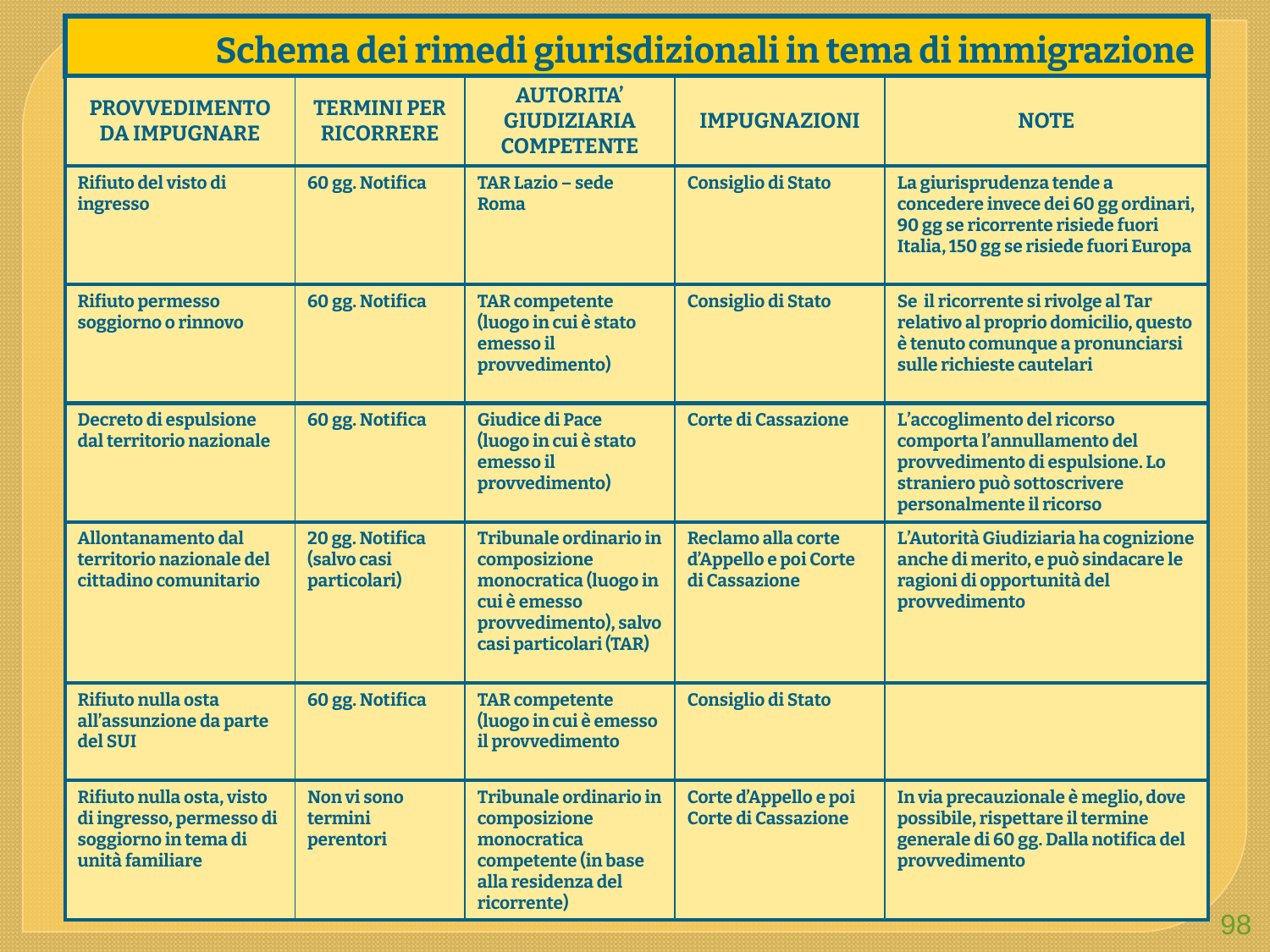

Schema dei rimedi giurisdizionali in tema di immigrazione
| PROVVEDIMENTO DA IMPUGNARE | TERMINI PER RICORRERE | AUTORITA’ GIUDIZIARIA COMPETENTE | IMPUGNAZIONI | NOTE |
| --- | --- | --- | --- | --- |
| Rifiuto del visto di ingresso | 60 gg. Notifica | TAR Lazio – sede Roma | Consiglio di Stato | La giurisprudenza tende a concedere invece dei 60 gg ordinari, 90 gg se ricorrente risiede fuori Italia, 150 gg se risiede fuori Europa |
| Rifiuto permesso soggiorno o rinnovo | 60 gg. Notifica | TAR competente (luogo in cui è stato emesso il provvedimento) | Consiglio di Stato | Se il ricorrente si rivolge al Tar relativo al proprio domicilio, questo è tenuto comunque a pronunciarsi sulle richieste cautelari |
| Decreto di espulsione dal territorio nazionale | 60 gg. Notifica | Giudice di Pace (luogo in cui è stato emesso il provvedimento) | Corte di Cassazione | L’accoglimento del ricorso comporta l’annullamento del provvedimento di espulsione. Lo straniero può sottoscrivere personalmente il ricorso |
| Allontanamento dal territorio nazionale del cittadino comunitario | 20 gg. Notifica (salvo casi particolari) | Tribunale ordinario in composizione monocratica (luogo in cui è emesso provvedimento), salvo casi particolari (TAR) | Reclamo alla corte d’Appello e poi Corte di Cassazione | L’Autorità Giudiziaria ha cognizione anche di merito, e può sindacare le ragioni di opportunità del provvedimento |
| Rifiuto nulla osta all’assunzione da parte del SUI | 60 gg. Notifica | TAR competente (luogo in cui è emesso il provvedimento | Consiglio di Stato |  |
| Rifiuto nulla osta, visto di ingresso, permesso di soggiorno in tema di unità familiare | Non vi sono termini perentori | Tribunale ordinario in composizione monocratica competente (in base alla residenza del ricorrente) | Corte d’Appello e poi Corte di Cassazione | In via precauzionale è meglio, dove possibile, rispettare il termine generale di 60 gg. Dalla notifica del provvedimento |
98